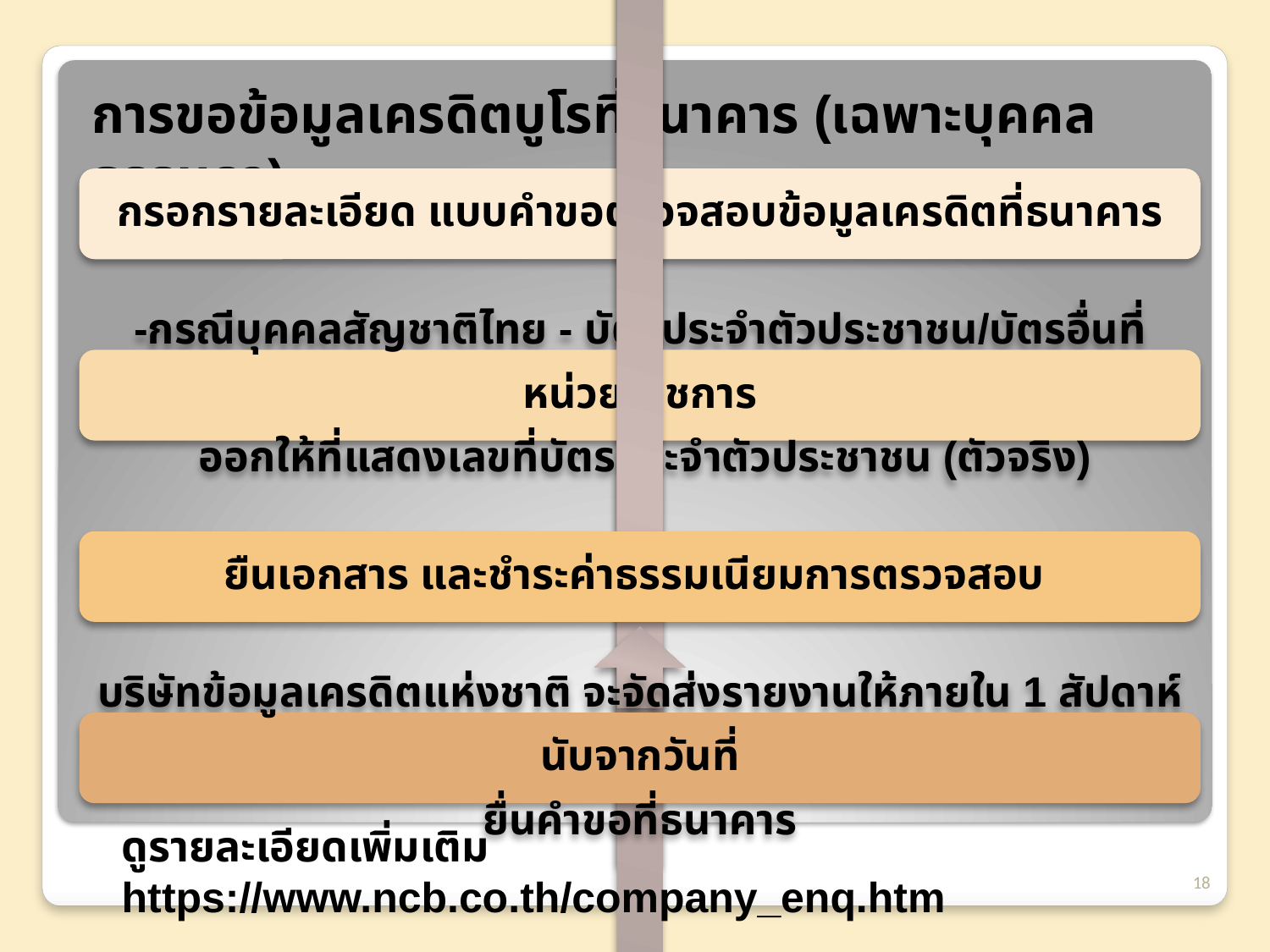

การขอข้อมูลเครดิตบูโรที่ธนาคาร (เฉพาะบุคคลธรรมดา)

กรอกรายละเอียด แบบคำขอตรวจสอบข้อมูลเครดิตที่ธนาคาร
ยืนเอกสาร และชำระค่าธรรมเนียมการตรวจสอบ
บริษัทข้อมูลเครดิตแห่งชาติ จะจัดส่งรายงานให้ภายใน 1 สัปดาห์นับจากวันที่
ยื่นคำขอที่ธนาคาร
ดูรายละเอียดเพิ่มเติม https://www.ncb.co.th/company_enq.htm
18